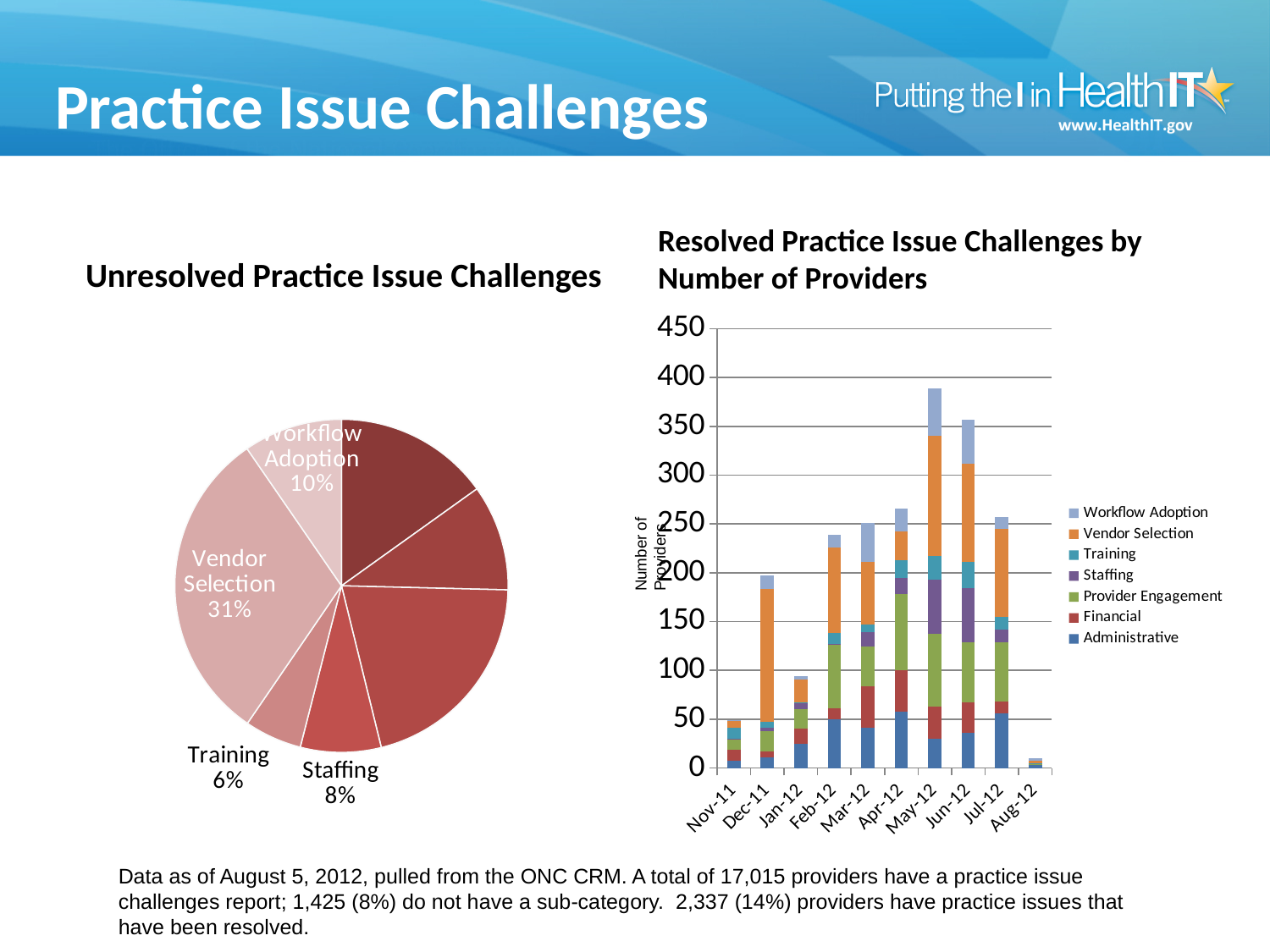

# Practice Issue Challenges
Unresolved Practice Issue Challenges
Resolved Practice Issue Challenges by Number of Providers

### Chart

| Category | Number of Issues |
|---|---|
| Administrative | 326.0 |
| Financial | 222.0 |
| Provider Engagement | 448.0 |
| Staffing | 169.0 |
| Training | 120.0 |
| Vendor Selection | 666.0 |
| Workflow Adoption | 207.0 |

### Chart

| Category | Administrative | Financial | Provider Engagement | Staffing | Training | Vendor Selection | Workflow Adoption |
|---|---|---|---|---|---|---|---|
| 40848 | 7.0 | 12.0 | 10.0 | 1.0 | 11.0 | 7.0 | 1.0 |
| 40878 | 11.0 | 6.0 | 21.0 | 3.0 | 6.0 | 136.0 | 14.0 |
| 40909 | 25.0 | 15.0 | 20.0 | 6.0 | 1.0 | 24.0 | 3.0 |
| 40940 | 50.0 | 11.0 | 65.0 | 1.0 | 11.0 | 88.0 | 13.0 |
| 40969 | 41.0 | 43.0 | 40.0 | 15.0 | 8.0 | 64.0 | 40.0 |
| 41000 | 58.0 | 42.0 | 78.0 | 17.0 | 18.0 | 29.0 | 24.0 |
| 41030 | 30.0 | 33.0 | 74.0 | 56.0 | 24.0 | 123.0 | 49.0 |
| 41061 | 36.0 | 31.0 | 62.0 | 55.0 | 27.0 | 101.0 | 45.0 |
| 41102 | 56.0 | 12.0 | 61.0 | 13.0 | 13.0 | 90.0 | 12.0 |
| 41133 | 3.0 | 0.0 | 1.0 | 0.0 | 1.0 | 2.0 | 3.0 |
Number of Providers
Data as of August 5, 2012, pulled from the ONC CRM. A total of 17,015 providers have a practice issue challenges report; 1,425 (8%) do not have a sub-category.  2,337 (14%) providers have practice issues that have been resolved.